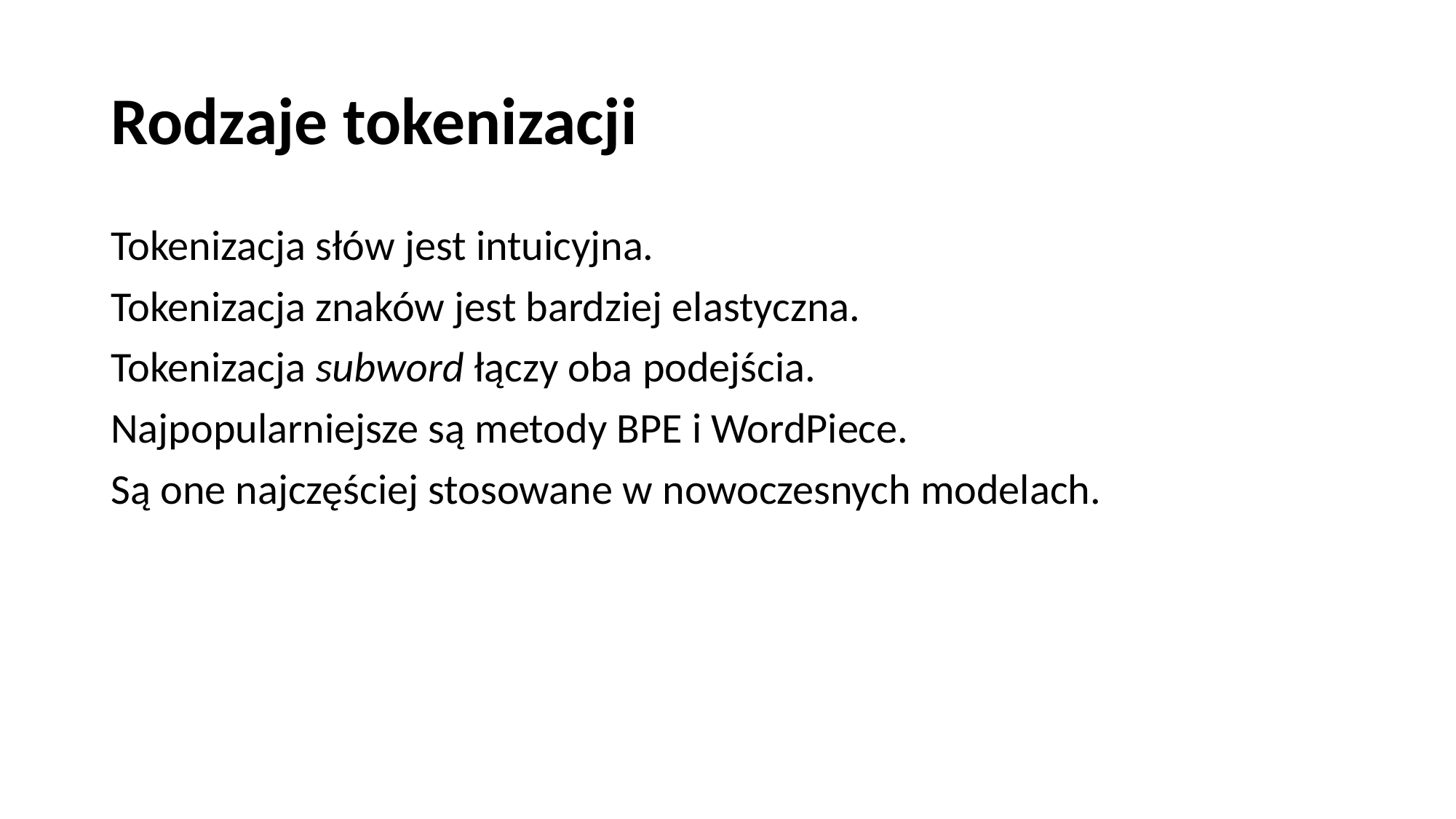

# Rodzaje tokenizacji
Tokenizacja słów jest intuicyjna.
Tokenizacja znaków jest bardziej elastyczna.
Tokenizacja subword łączy oba podejścia.
Najpopularniejsze są metody BPE i WordPiece.
Są one najczęściej stosowane w nowoczesnych modelach.